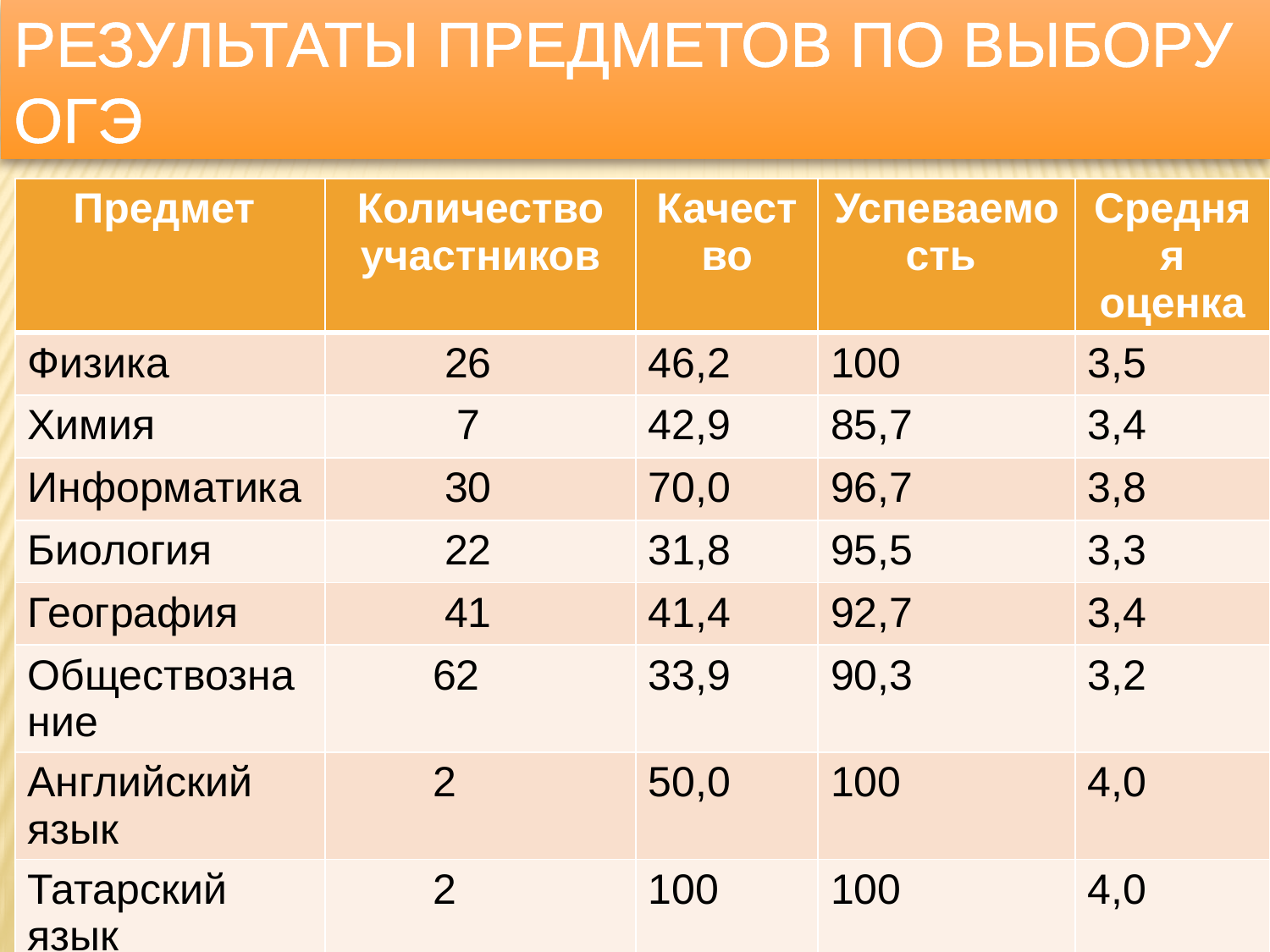

# Результаты предметов по выбору ОГЭ
| Предмет | Количество участников | Качество | Успеваемость | Средняя оценка |
| --- | --- | --- | --- | --- |
| Физика | 26 | 46,2 | 100 | 3,5 |
| Химия | 7 | 42,9 | 85,7 | 3,4 |
| Информатика | 30 | 70,0 | 96,7 | 3,8 |
| Биология | 22 | 31,8 | 95,5 | 3,3 |
| География | 41 | 41,4 | 92,7 | 3,4 |
| Обществознание | 62 | 33,9 | 90,3 | 3,2 |
| Английский язык | 2 | 50,0 | 100 | 4,0 |
| Татарский язык | 2 | 100 | 100 | 4,0 |